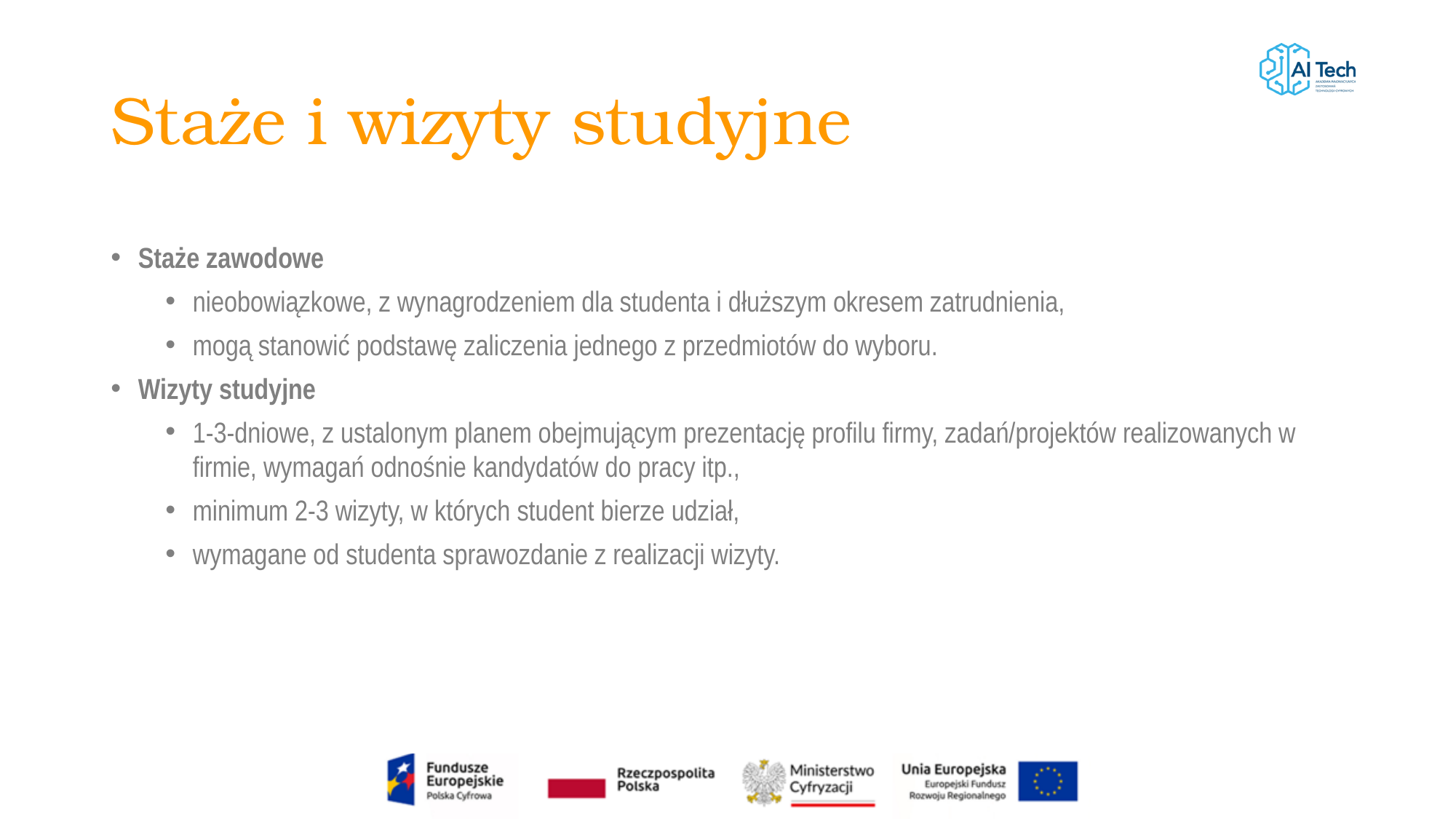

# Staże i wizyty studyjne
Staże zawodowe
nieobowiązkowe, z wynagrodzeniem dla studenta i dłuższym okresem zatrudnienia,
mogą stanowić podstawę zaliczenia jednego z przedmiotów do wyboru.
Wizyty studyjne
1-3-dniowe, z ustalonym planem obejmującym prezentację profilu firmy, zadań/projektów realizowanych w firmie, wymagań odnośnie kandydatów do pracy itp.,
minimum 2-3 wizyty, w których student bierze udział,
wymagane od studenta sprawozdanie z realizacji wizyty.